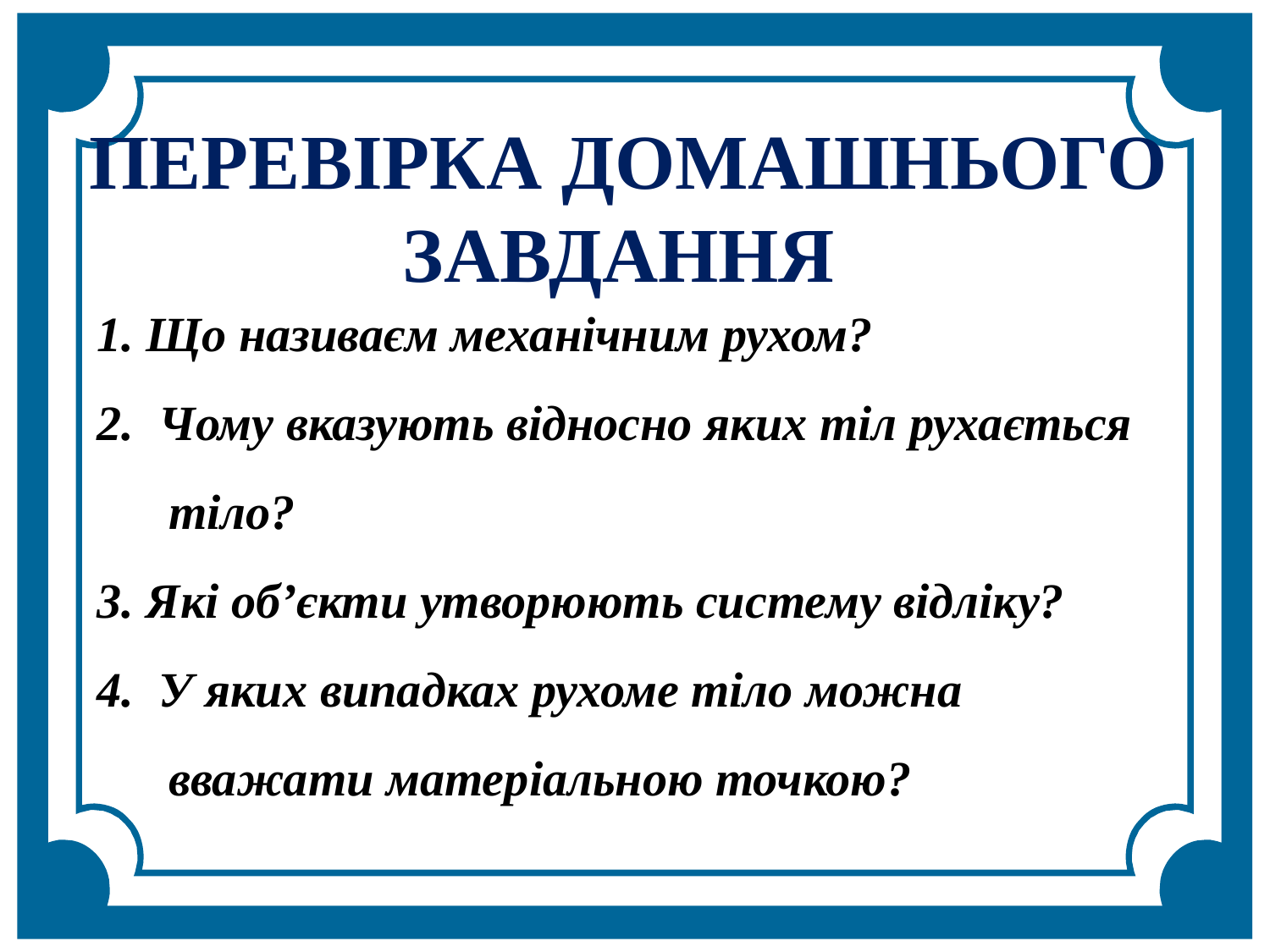

ПЕРЕВІРКА ДОМАШНЬОГО ЗАВДАННЯ

1. Що називаєм механічним рухом?
2.  Чому вказують відносно яких тіл рухається тіло?
3. Які об’єкти утворюють систему відліку?
4.  У яких випадках рухоме тіло можна вважати матеріальною точкою?